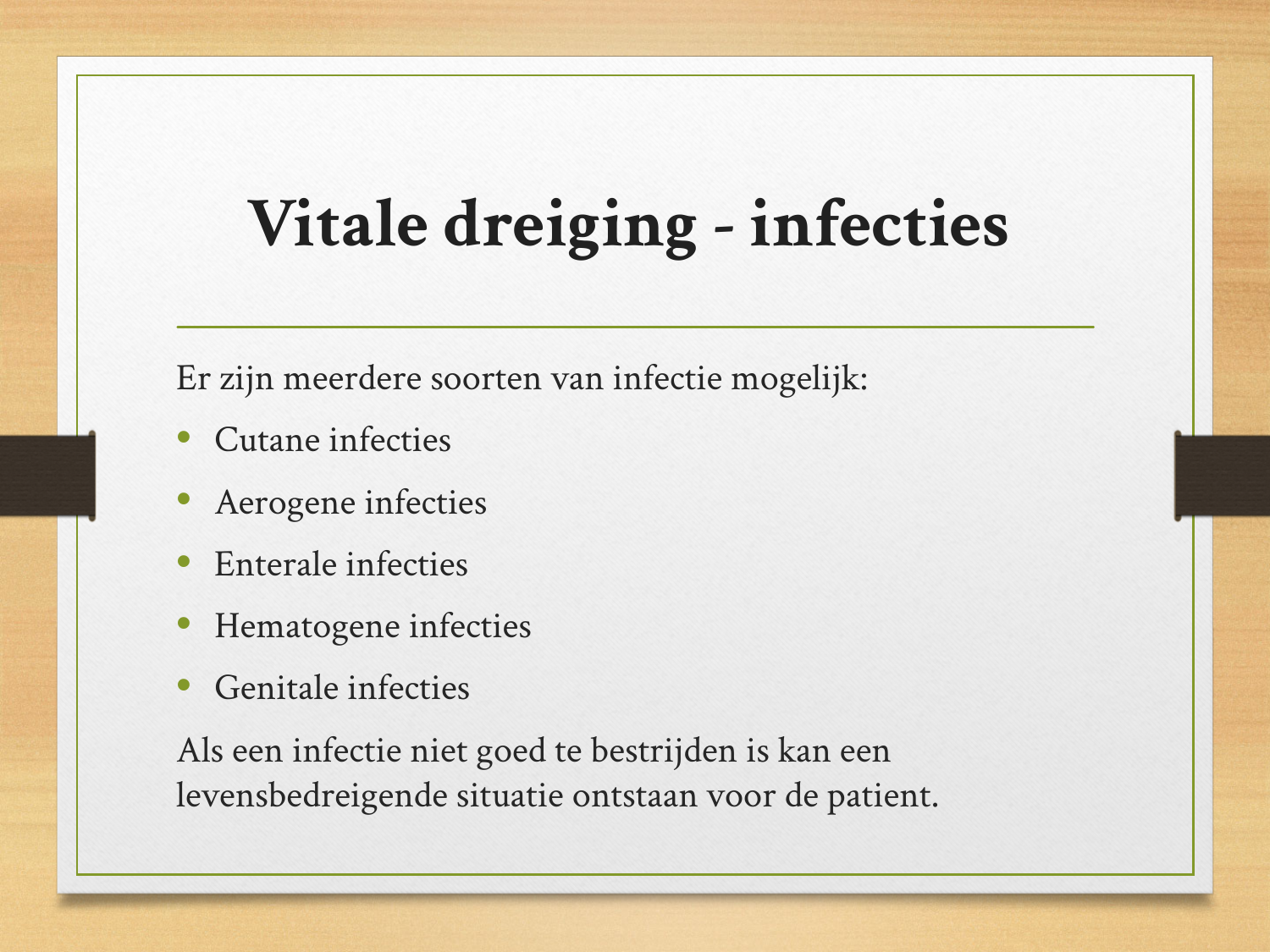

# Vitale dreiging - infecties
Er zijn meerdere soorten van infectie mogelijk:
Cutane infecties
Aerogene infecties
Enterale infecties
Hematogene infecties
Genitale infecties
Als een infectie niet goed te bestrijden is kan een levensbedreigende situatie ontstaan voor de patient.